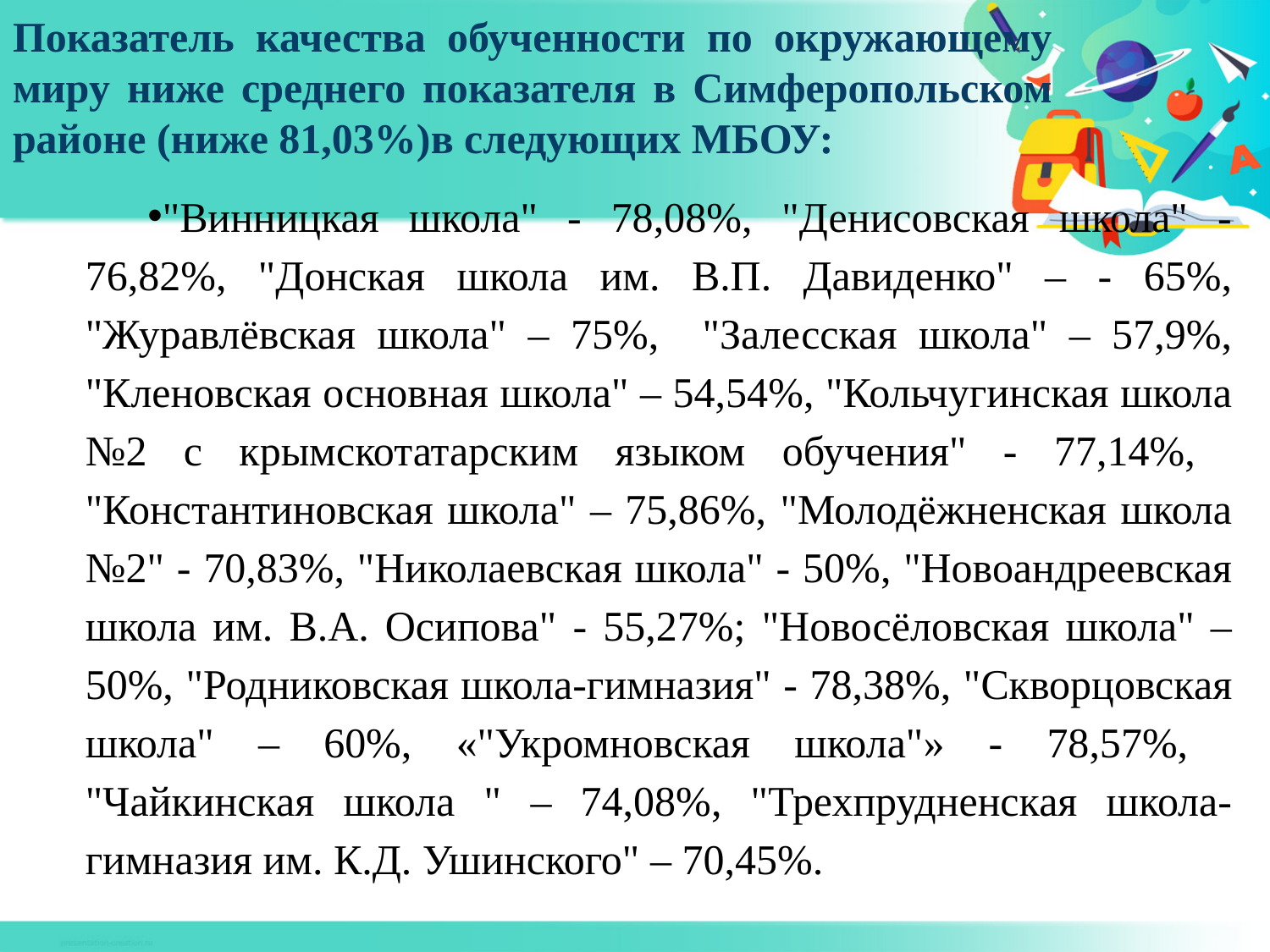

# Показатель качества обученности по окружающему миру ниже среднего показателя в Симферопольском районе (ниже 81,03%)в следующих МБОУ:
"Винницкая школа" - 78,08%, "Денисовская школа" - 76,82%, "Донская школа им. В.П. Давиденко" – - 65%, "Журавлёвская школа" – 75%,  "Залесская школа" – 57,9%, "Кленовская основная школа" – 54,54%, "Кольчугинская школа №2 с крымскотатарским языком обучения" - 77,14%,  "Константиновская школа" – 75,86%, "Молодёжненская школа №2" - 70,83%, "Николаевская школа" - 50%, "Новоандреевская школа им. В.А. Осипова" - 55,27%; "Новосёловская школа" – 50%, "Родниковская школа-гимназия" - 78,38%, "Скворцовская школа" – 60%, «"Укромновская школа"» - 78,57%,  "Чайкинская школа " – 74,08%, "Трехпрудненская школа-гимназия им. К.Д. Ушинского" – 70,45%.